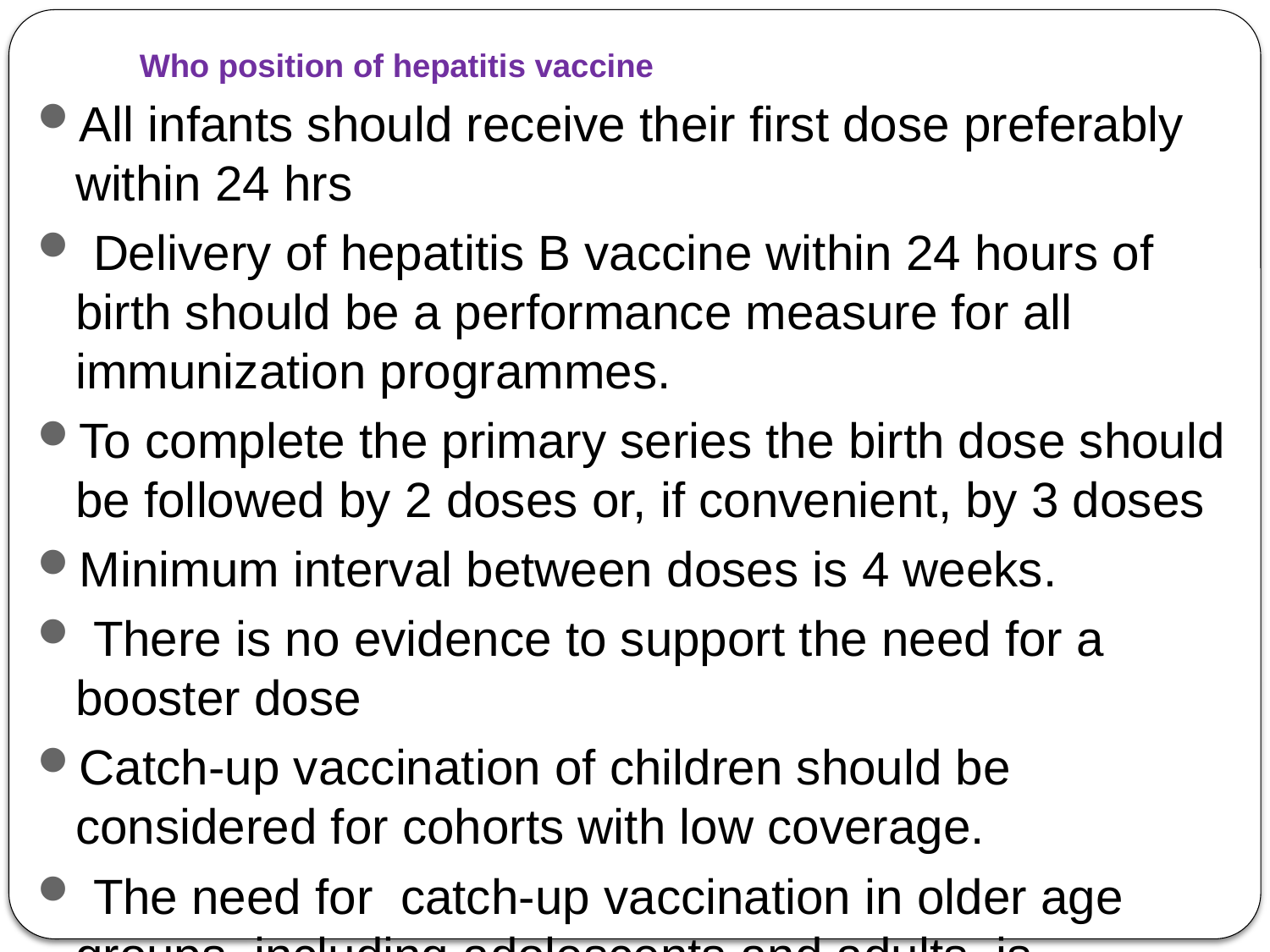

# Who position of hepatitis vaccine
All infants should receive their first dose preferably within 24 hrs
 Delivery of hepatitis B vaccine within 24 hours of birth should be a performance measure for all immunization programmes.
To complete the primary series the birth dose should be followed by 2 doses or, if convenient, by 3 doses
Minimum interval between doses is 4 weeks.
 There is no evidence to support the need for a booster dose
Catch-up vaccination of children should be considered for cohorts with low coverage.
 The need for  catch-up vaccination in older age groups, including adolescents and adults, is determined by the  baseline epidemiology of HBV infection in the country.